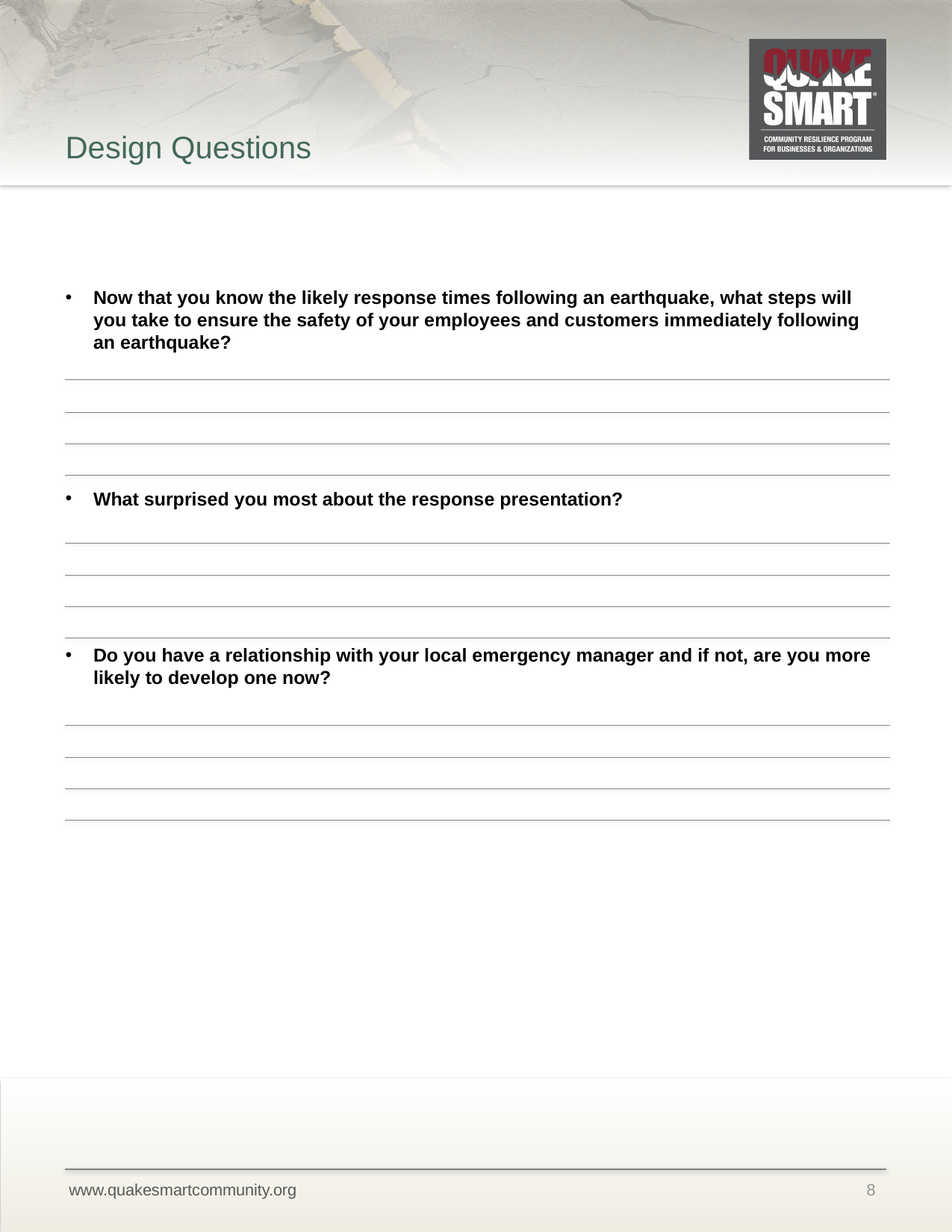

# Design Questions
Now that you know the likely response times following an earthquake, what steps will you take to ensure the safety of your employees and customers immediately following an earthquake?

What surprised you most about the response presentation?

Do you have a relationship with your local emergency manager and if not, are you more likely to develop one now?
8